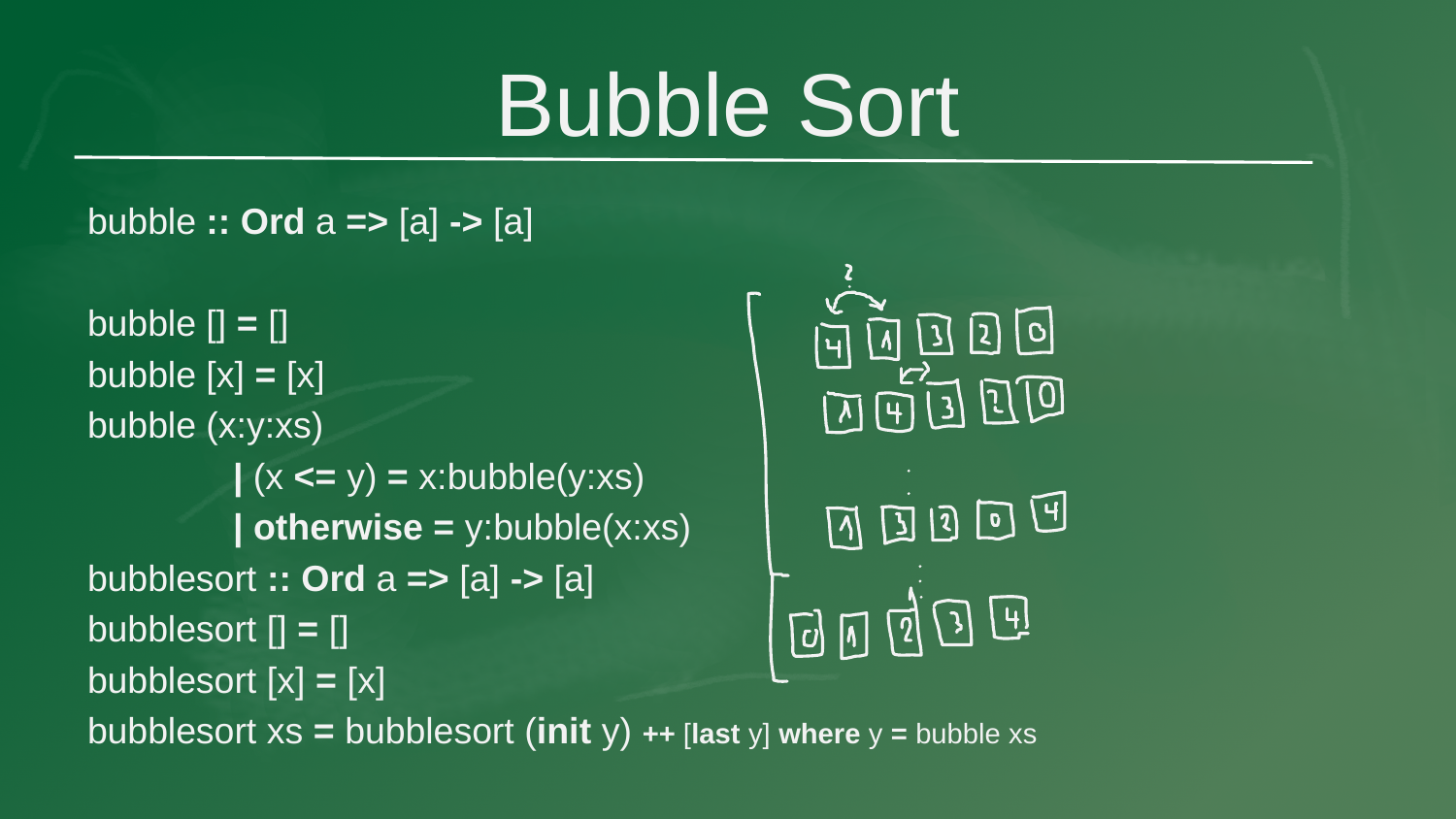

# Bubble Sort
bubble :: Ord a => [a] -> [a]

bubble [] = []
bubble [x] = [x]
bubble (x:y:xs)
	| (x <= y) = x:bubble(y:xs)
	| otherwise = y:bubble(x:xs)
bubblesort :: Ord a => [a] -> [a]
bubblesort [] = []
bubblesort [x] = [x]
bubblesort xs = bubblesort (init y) ++ [last y] where y = bubble xs